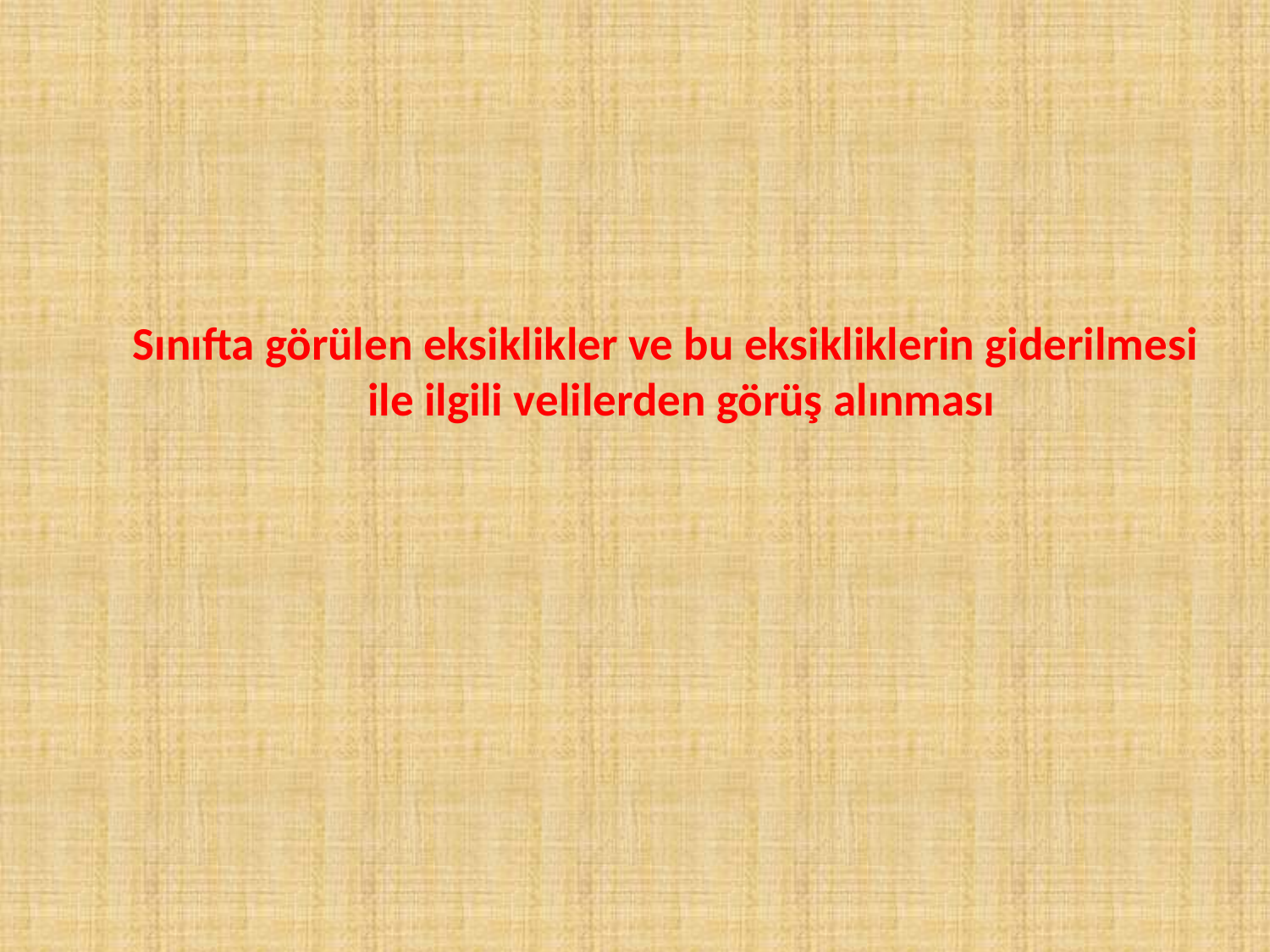

# Sınıfta görülen eksiklikler ve bu eksikliklerin giderilmesi ile ilgili velilerden görüş alınması